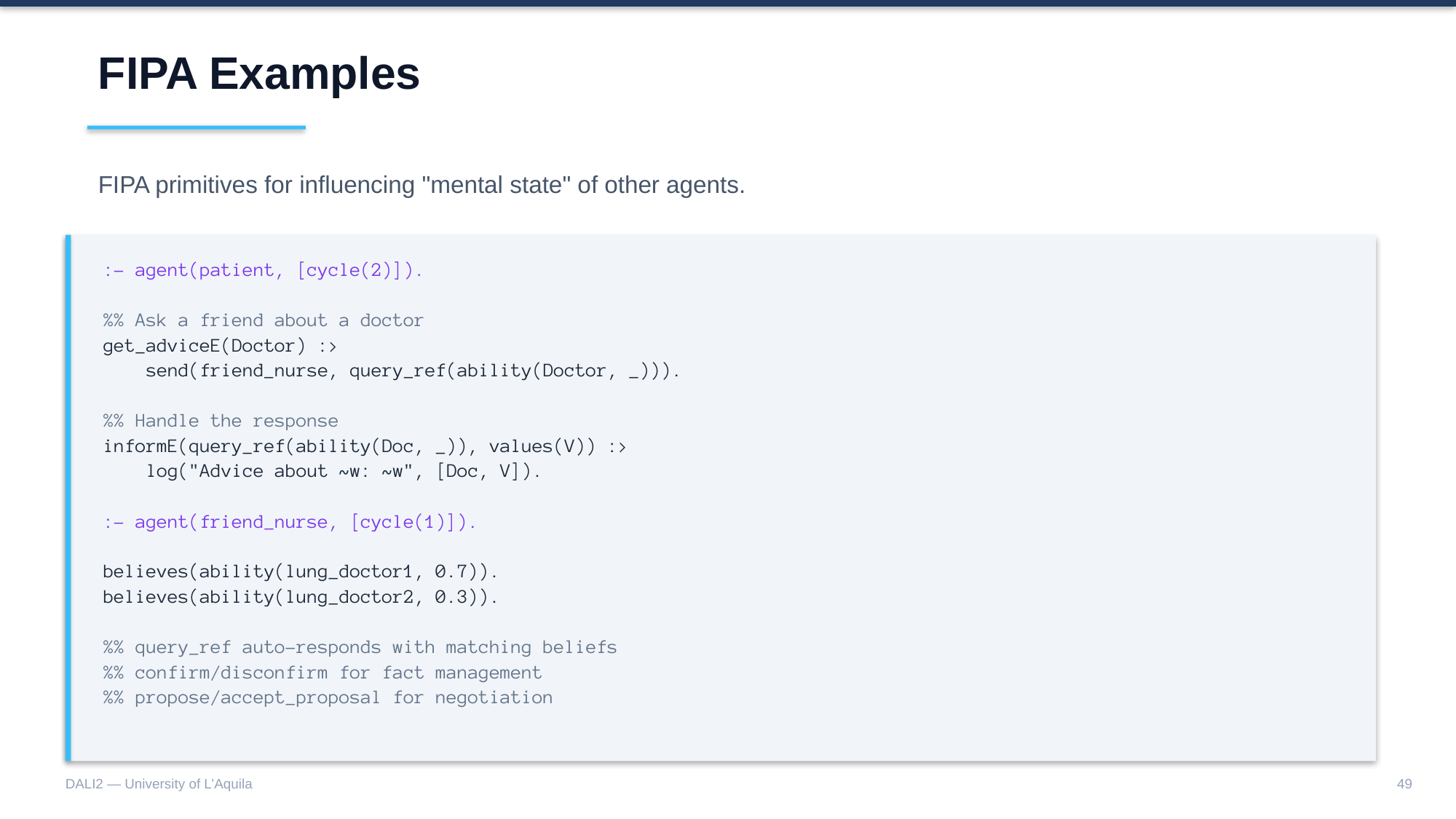

FIPA Examples

FIPA primitives for influencing "mental state" of other agents.

:- agent(patient, [cycle(2)]).

%% Ask a friend about a doctor
get_adviceE(Doctor) :>
    send(friend_nurse, query_ref(ability(Doctor, _))).

%% Handle the response
informE(query_ref(ability(Doc, _)), values(V)) :>
    log("Advice about ~w: ~w", [Doc, V]).

:- agent(friend_nurse, [cycle(1)]).

believes(ability(lung_doctor1, 0.7)).
believes(ability(lung_doctor2, 0.3)).

%% query_ref auto-responds with matching beliefs
%% confirm/disconfirm for fact management
%% propose/accept_proposal for negotiation
DALI2 — University of L’Aquila
49